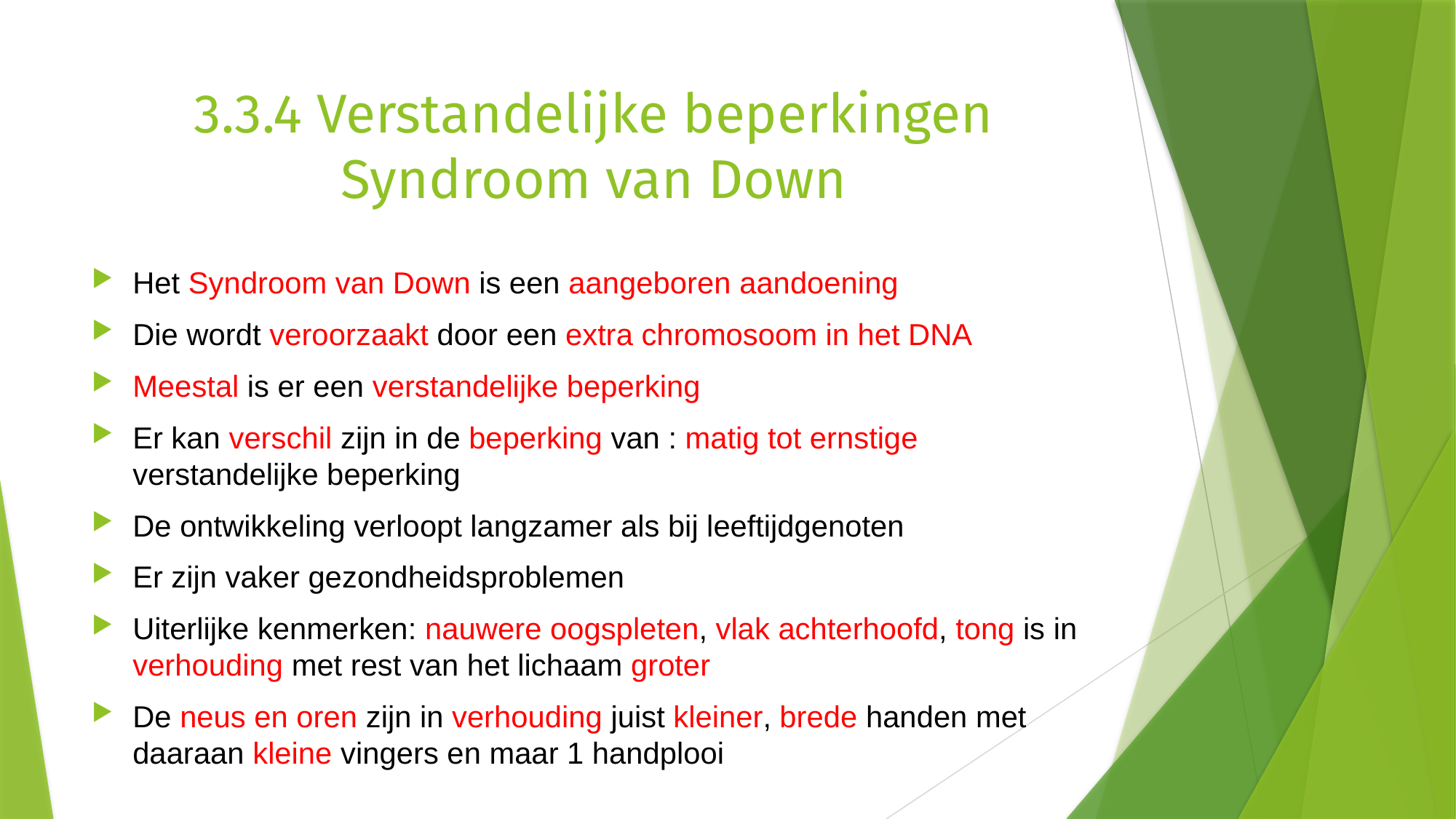

# 3.3.4 Verstandelijke beperkingen Syndroom van Down
Het Syndroom van Down is een aangeboren aandoening
Die wordt veroorzaakt door een extra chromosoom in het DNA
Meestal is er een verstandelijke beperking
Er kan verschil zijn in de beperking van : matig tot ernstige verstandelijke beperking
De ontwikkeling verloopt langzamer als bij leeftijdgenoten
Er zijn vaker gezondheidsproblemen
Uiterlijke kenmerken: nauwere oogspleten, vlak achterhoofd, tong is in verhouding met rest van het lichaam groter
De neus en oren zijn in verhouding juist kleiner, brede handen met daaraan kleine vingers en maar 1 handplooi